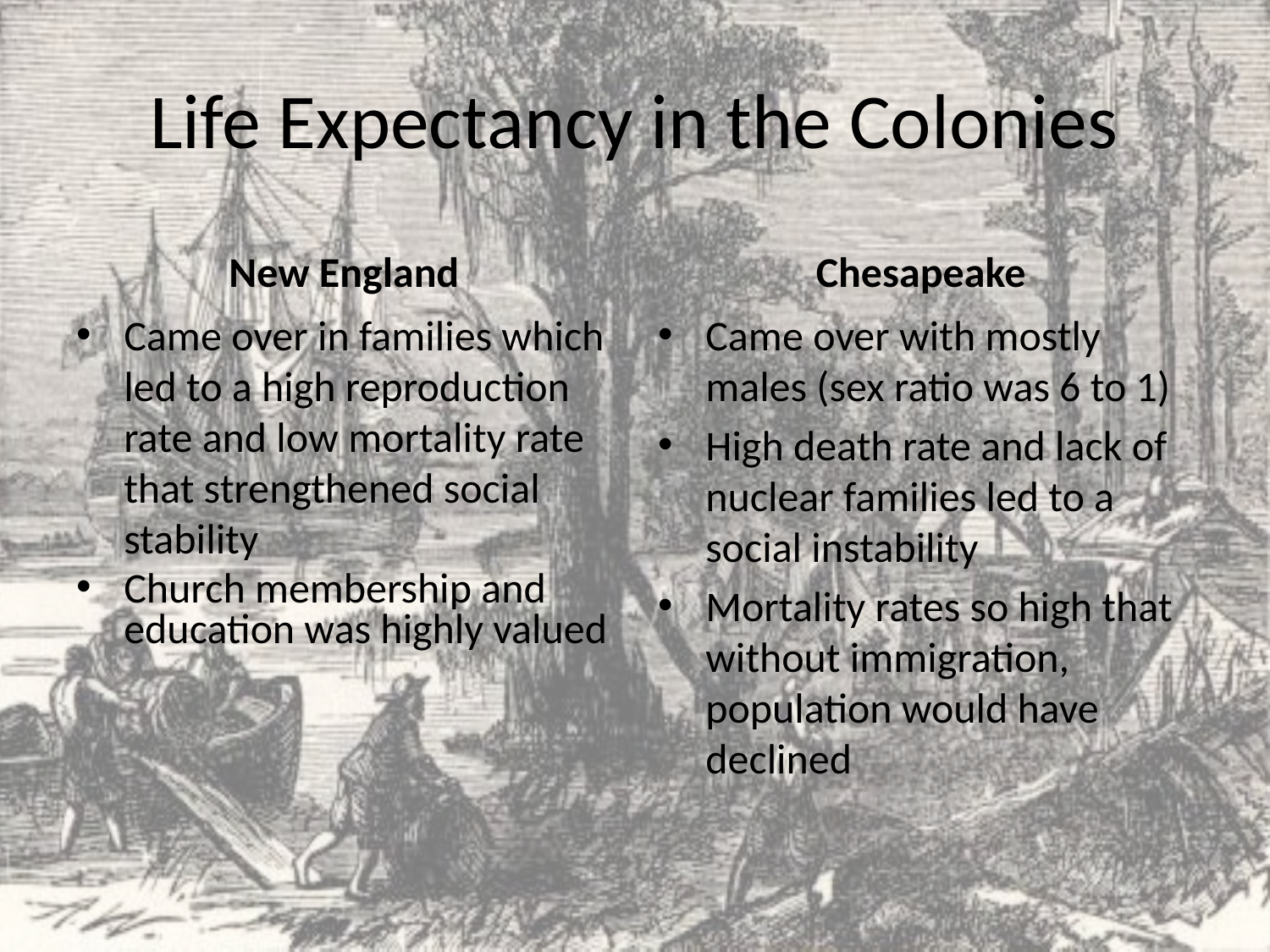

# Life Expectancy in the Colonies
New England
Chesapeake
Came over in families which led to a high reproduction rate and low mortality rate that strengthened social stability
Church membership and education was highly valued

Came over with mostly males (sex ratio was 6 to 1)
High death rate and lack of nuclear families led to a social instability
Mortality rates so high that without immigration, population would have declined